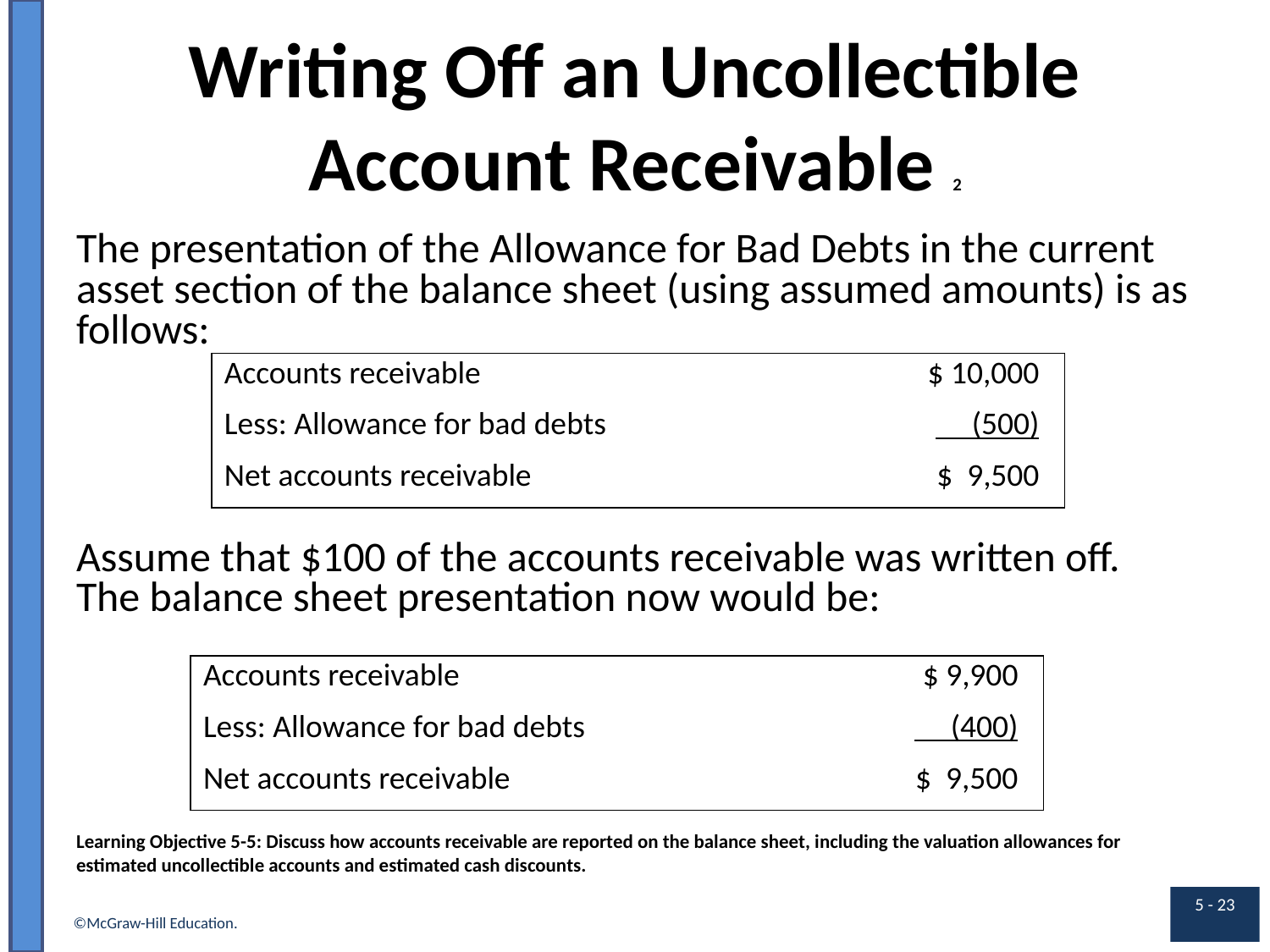

# Writing Off an Uncollectible Account Receivable 2
The presentation of the Allowance for Bad Debts in the current asset section of the balance sheet (using assumed amounts) is as follows:
| Accounts receivable | $ 10,000 |
| --- | --- |
| Less: Allowance for bad debts | (500) |
| Net accounts receivable | $ 9,500 |
Assume that $100 of the accounts receivable was written off. The balance sheet presentation now would be:
| Accounts receivable | $ 9,900 |
| --- | --- |
| Less: Allowance for bad debts | (400) |
| Net accounts receivable | $ 9,500 |
Learning Objective 5-5: Discuss how accounts receivable are reported on the balance sheet, including the valuation allowances for estimated uncollectible accounts and estimated cash discounts.